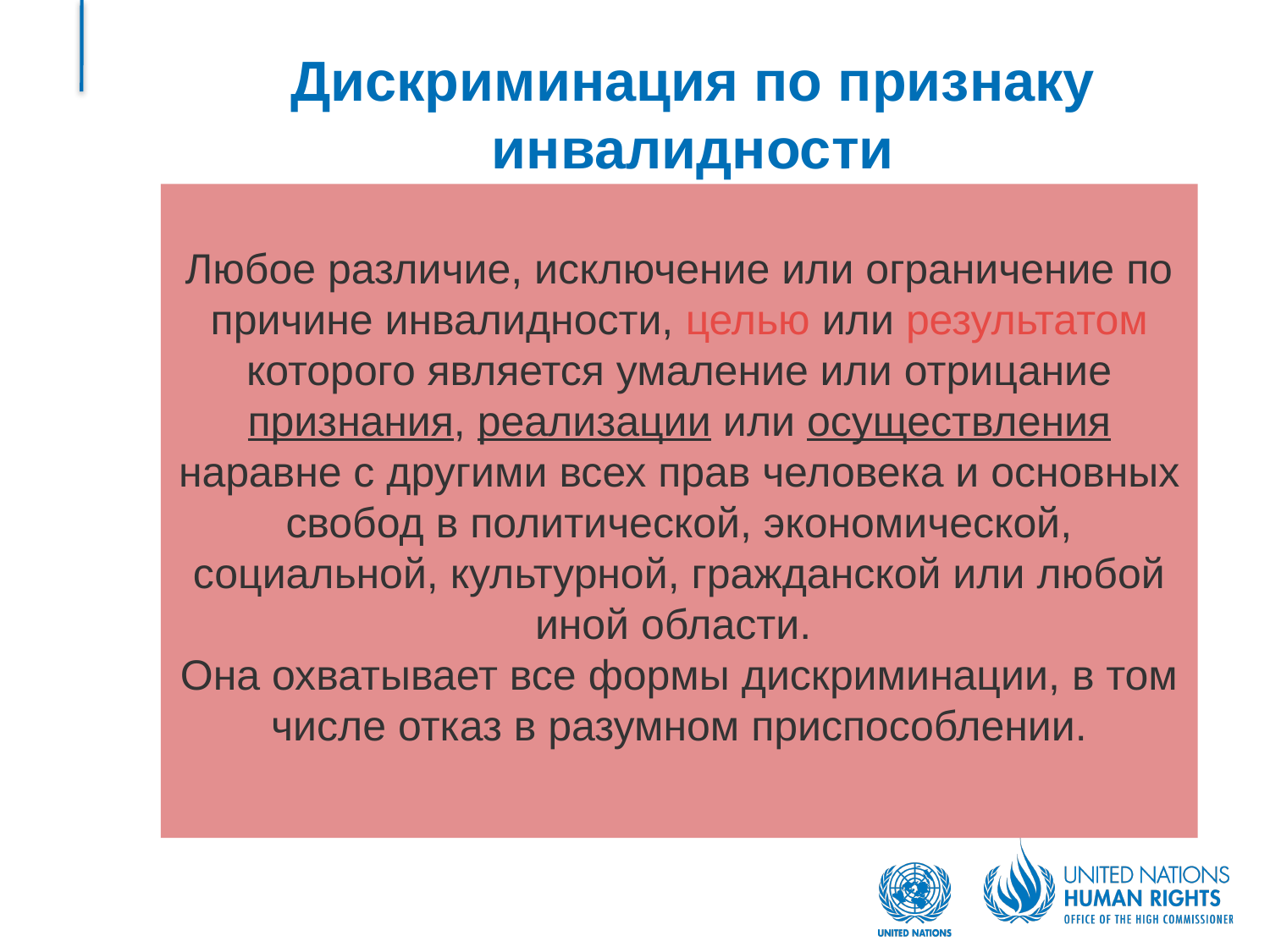

# Дискриминация по признаку инвалидности

Любое различие, исключение или ограничение по причине инвалидности, целью или результатом которого является умаление или отрицание признания, реализации или осуществления наравне с другими всех прав человека и основных свобод в политической, экономической, социальной, культурной, гражданской или любой иной области.
Она охватывает все формы дискриминации, в том числе отказ в разумном приспособлении.